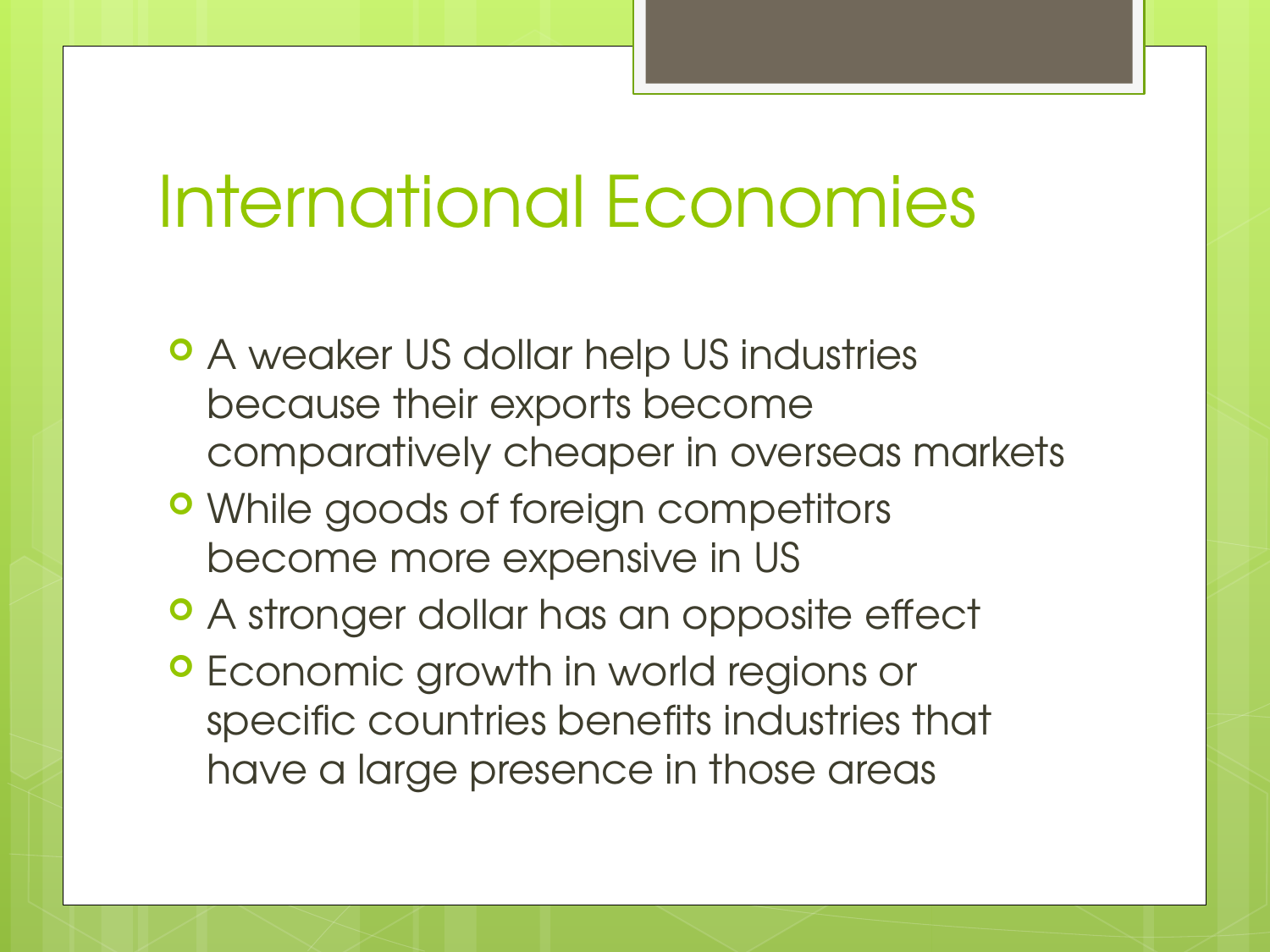

# International Economies
A weaker US dollar help US industries because their exports become comparatively cheaper in overseas markets
While goods of foreign competitors become more expensive in US
A stronger dollar has an opposite effect
Economic growth in world regions or specific countries benefits industries that have a large presence in those areas